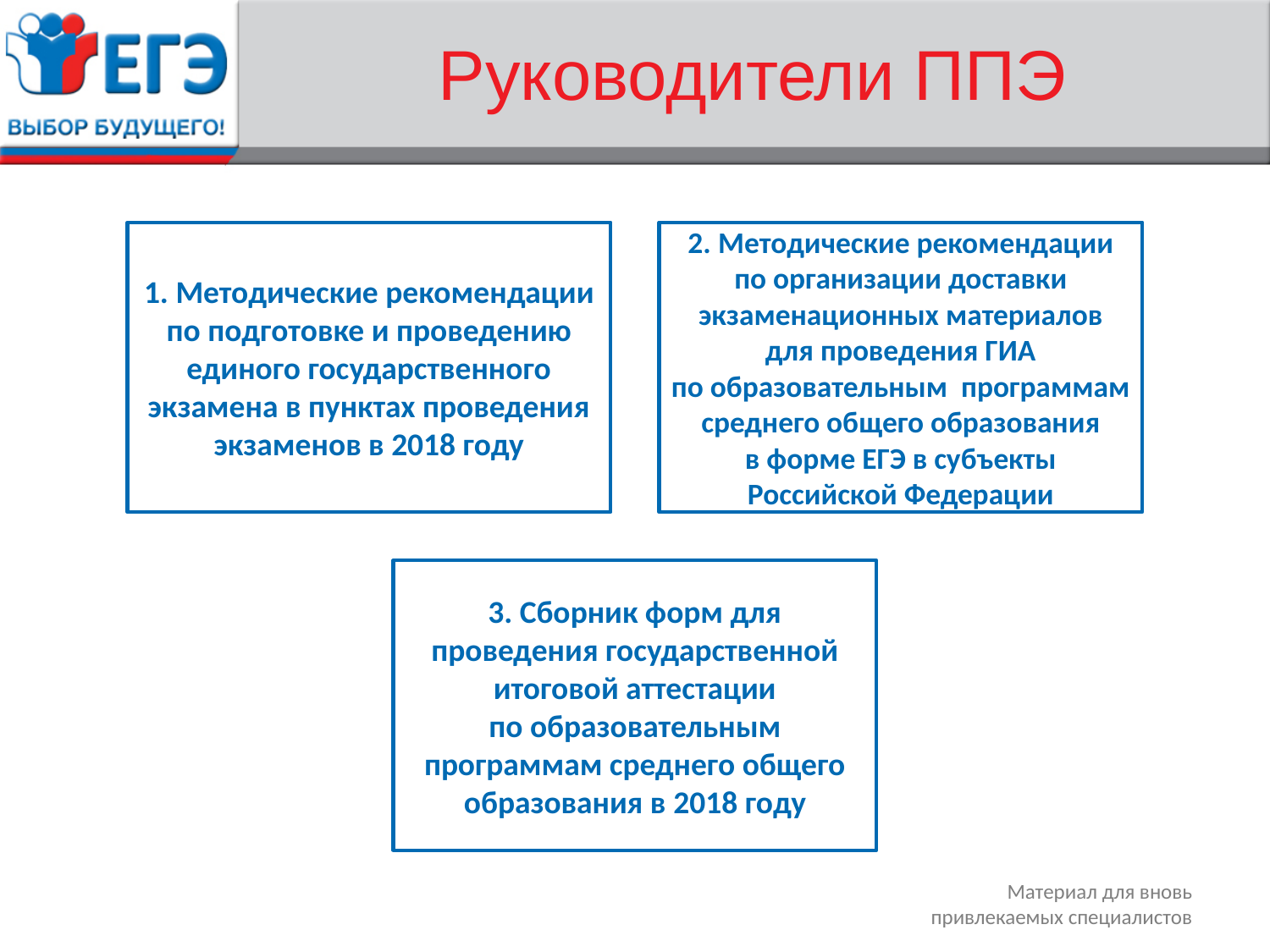

# Руководители ППЭ
1. Методические рекомендации по подготовке и проведению единого государственного экзамена в пунктах проведения экзаменов в 2018 году
2. Методические рекомендации
по организации доставки экзаменационных материалов для проведения ГИА по образовательным  программам среднего общего образования в форме ЕГЭ в субъекты Российской Федерации
3. Сборник форм для проведения государственной итоговой аттестации по образовательным программам среднего общего образования в 2018 году